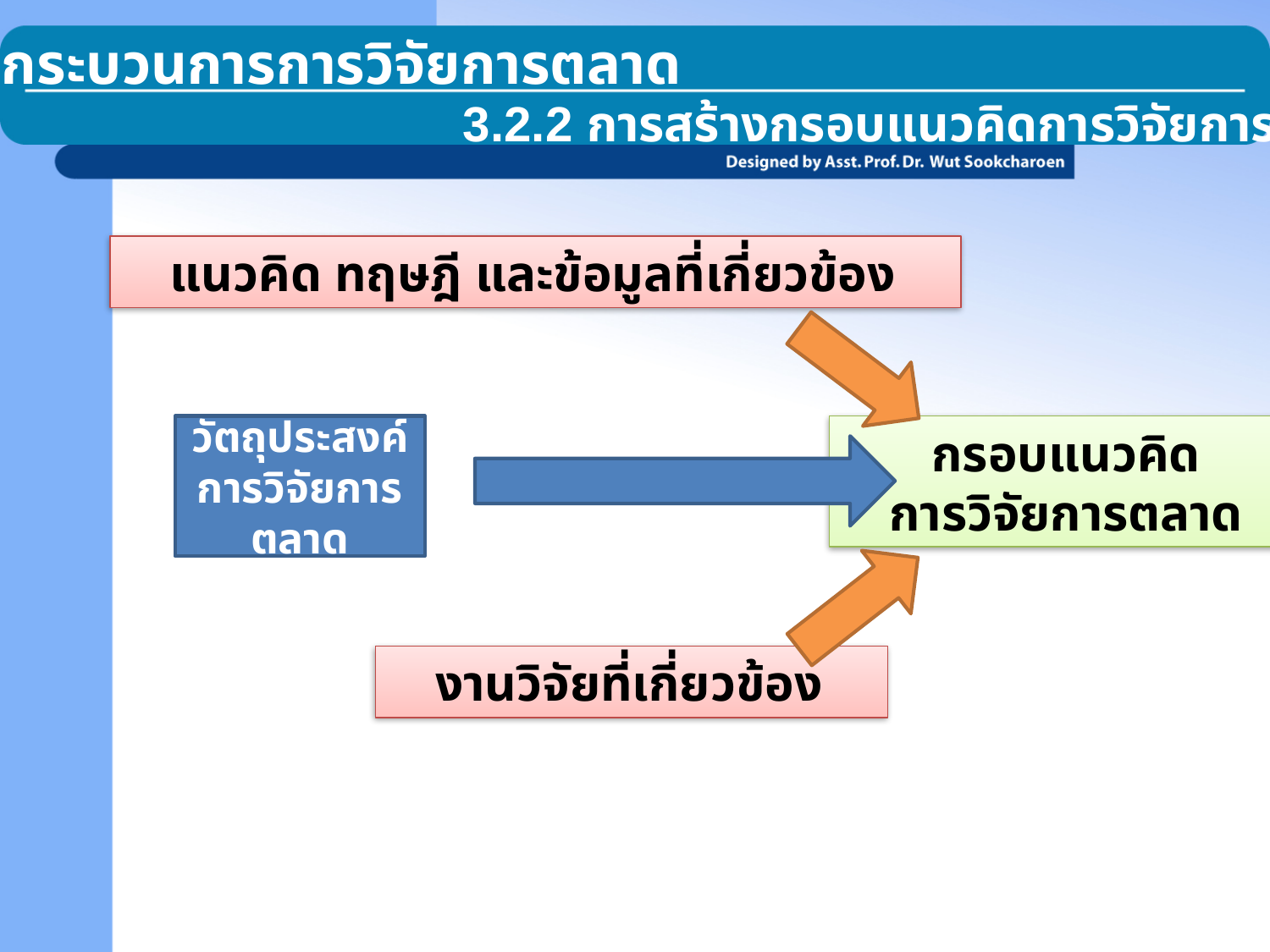

3.2 กระบวนการการวิจัยการตลาด
3.2.2 การสร้างกรอบแนวคิดการวิจัยการตลาด
แนวคิด ทฤษฎี และข้อมูลที่เกี่ยวข้อง

วัตถุประสงค์
การวิจัยการตลาด
กรอบแนวคิด
การวิจัยการตลาด

งานวิจัยที่เกี่ยวข้อง